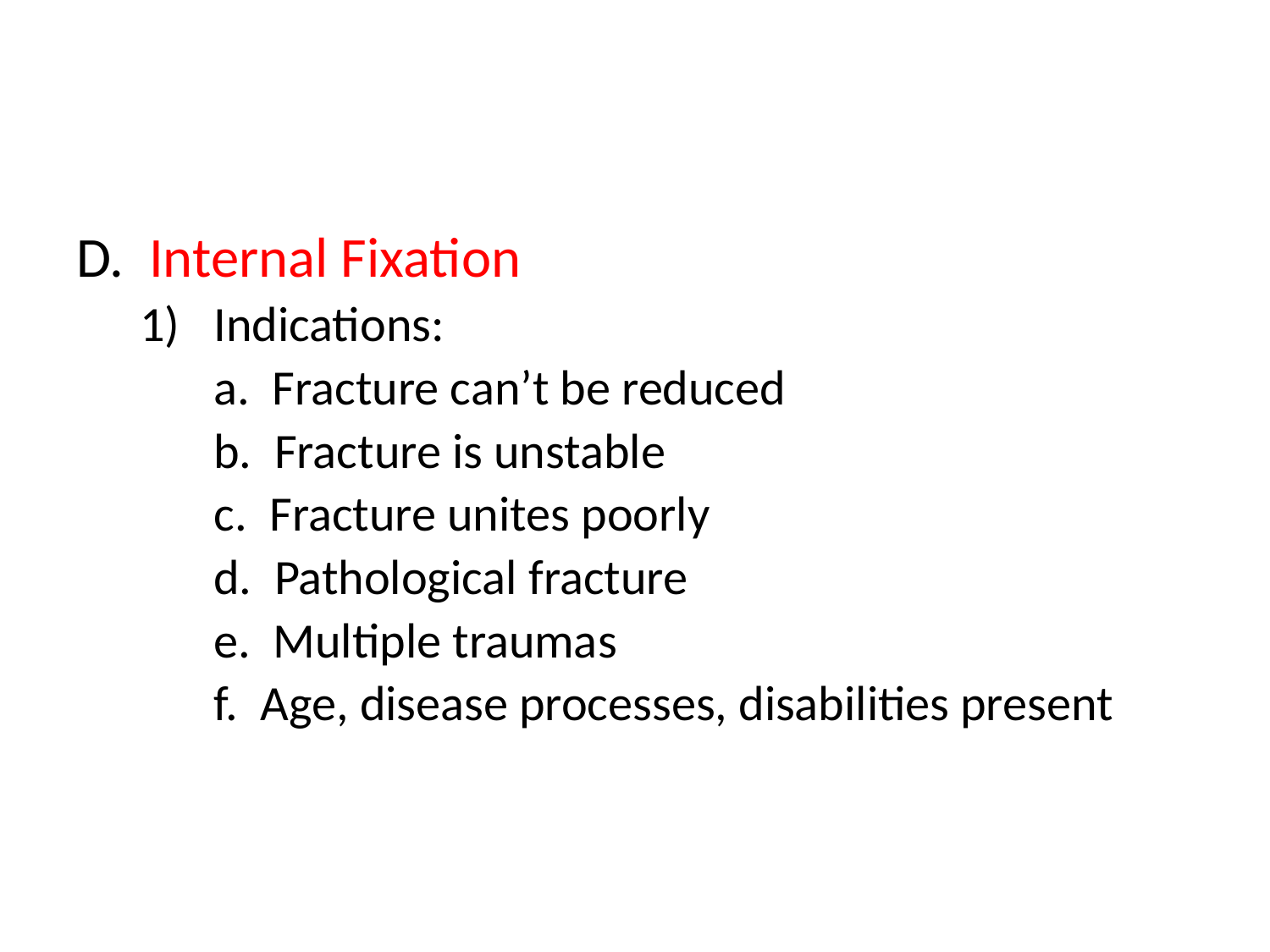

#
D.  Internal Fixation
Indications:
	a.  Fracture can’t be reduced
	b.  Fracture is unstable
	c.  Fracture unites poorly
	d.  Pathological fracture
	e.  Multiple traumas
	f.  Age, disease processes, disabilities present